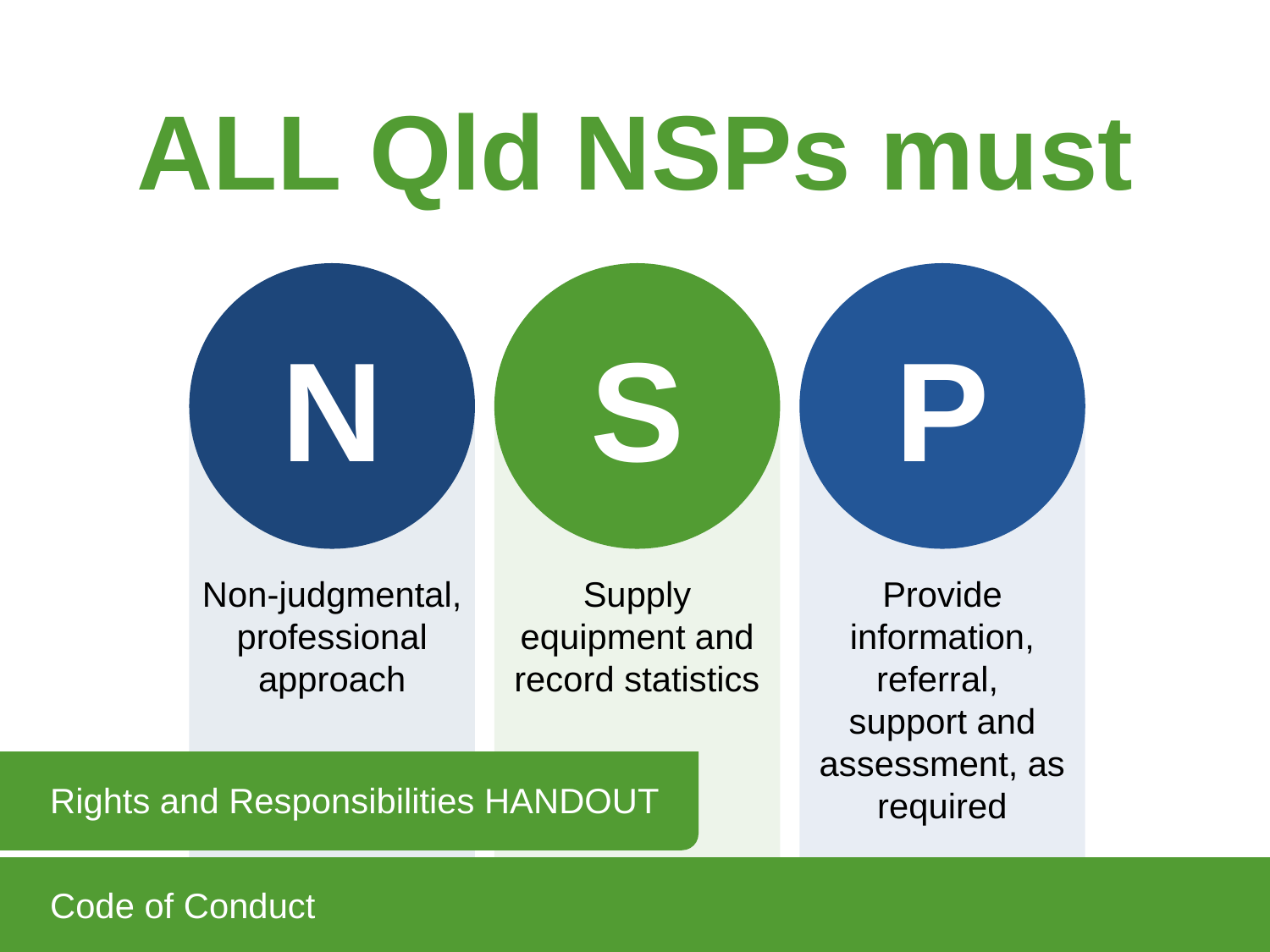

# ALL Qld NSPs must

N

S

P

Non-judgmental, professional approach

Supply equipment and record statistics

Provide information, referral,
support and assessment, as required

Rights and Responsibilities HANDOUT

Code of Conduct